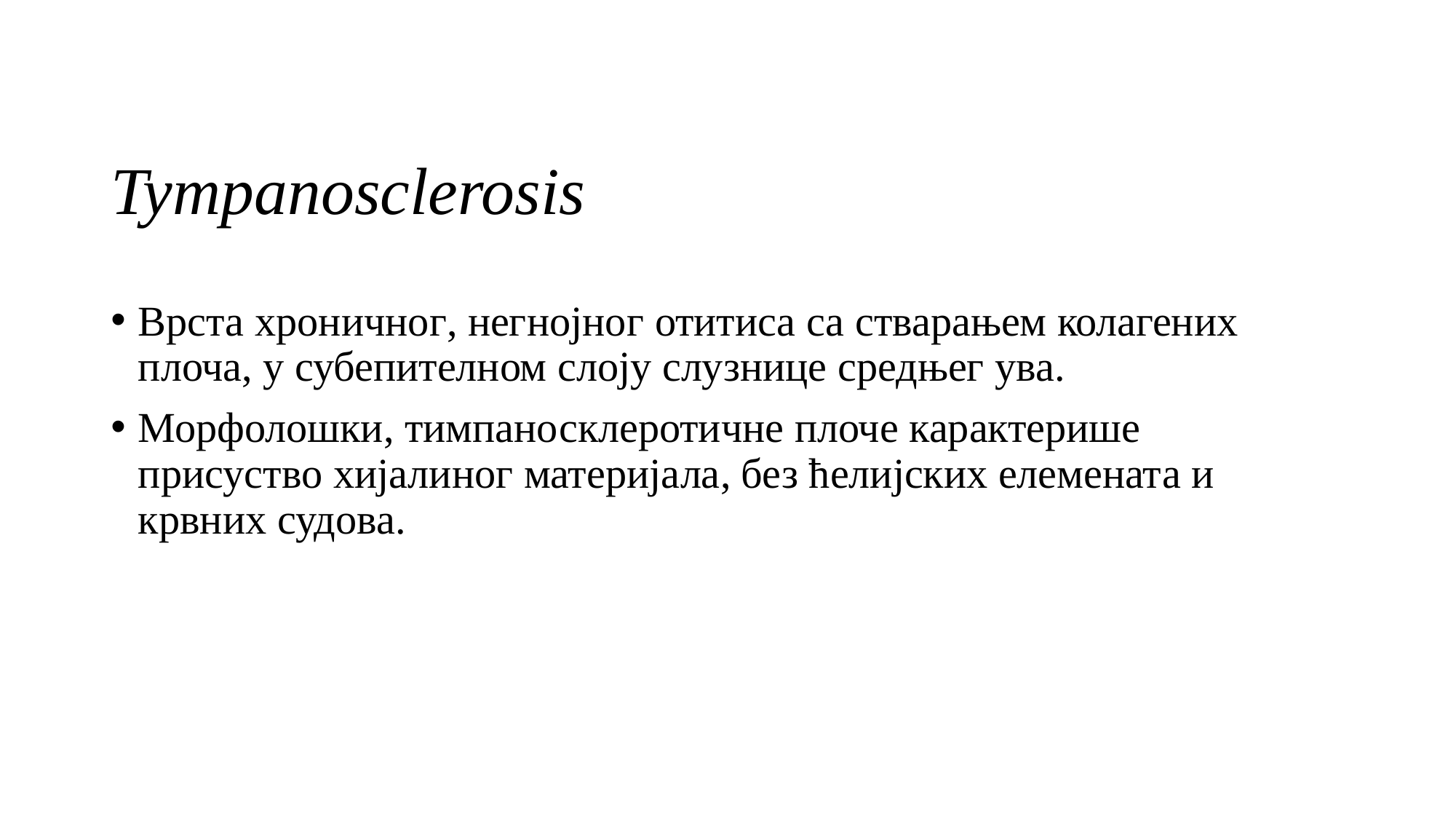

# Tympanosclerosis
Врста хроничног, негнојног отитиса са стварањем колагених плоча, у субепителном слоју слузнице средњег ува.
Морфолошки, тимпаносклеротичне плоче карактерише присуство хијалиног материјала, без ћелијских елемената и крвних судова.